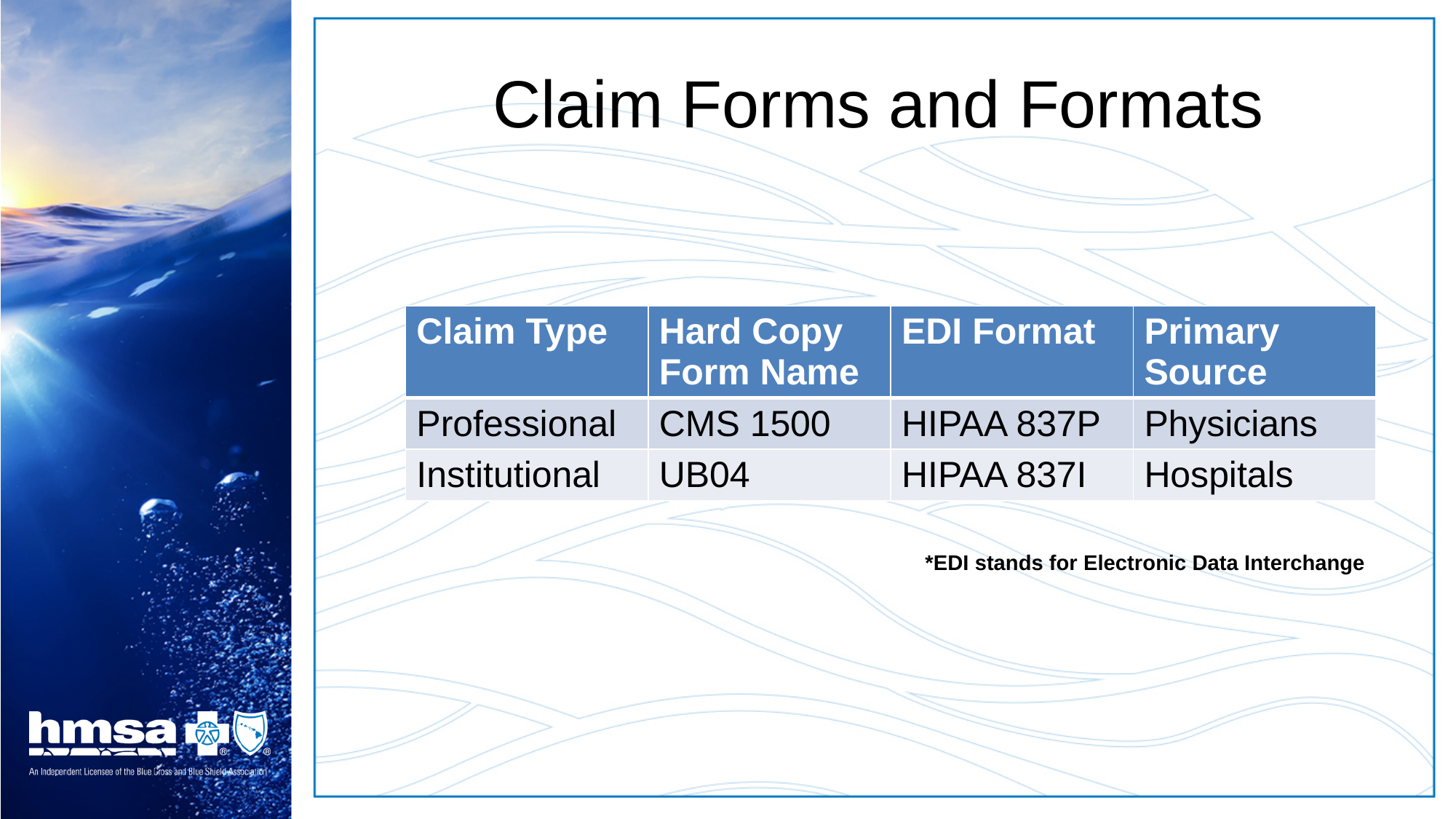

# Claim Forms and Formats
| Claim Type | Hard Copy Form Name | EDI Format | Primary Source |
| --- | --- | --- | --- |
| Professional | CMS 1500 | HIPAA 837P | Physicians |
| Institutional | UB04 | HIPAA 837I | Hospitals |
*EDI stands for Electronic Data Interchange